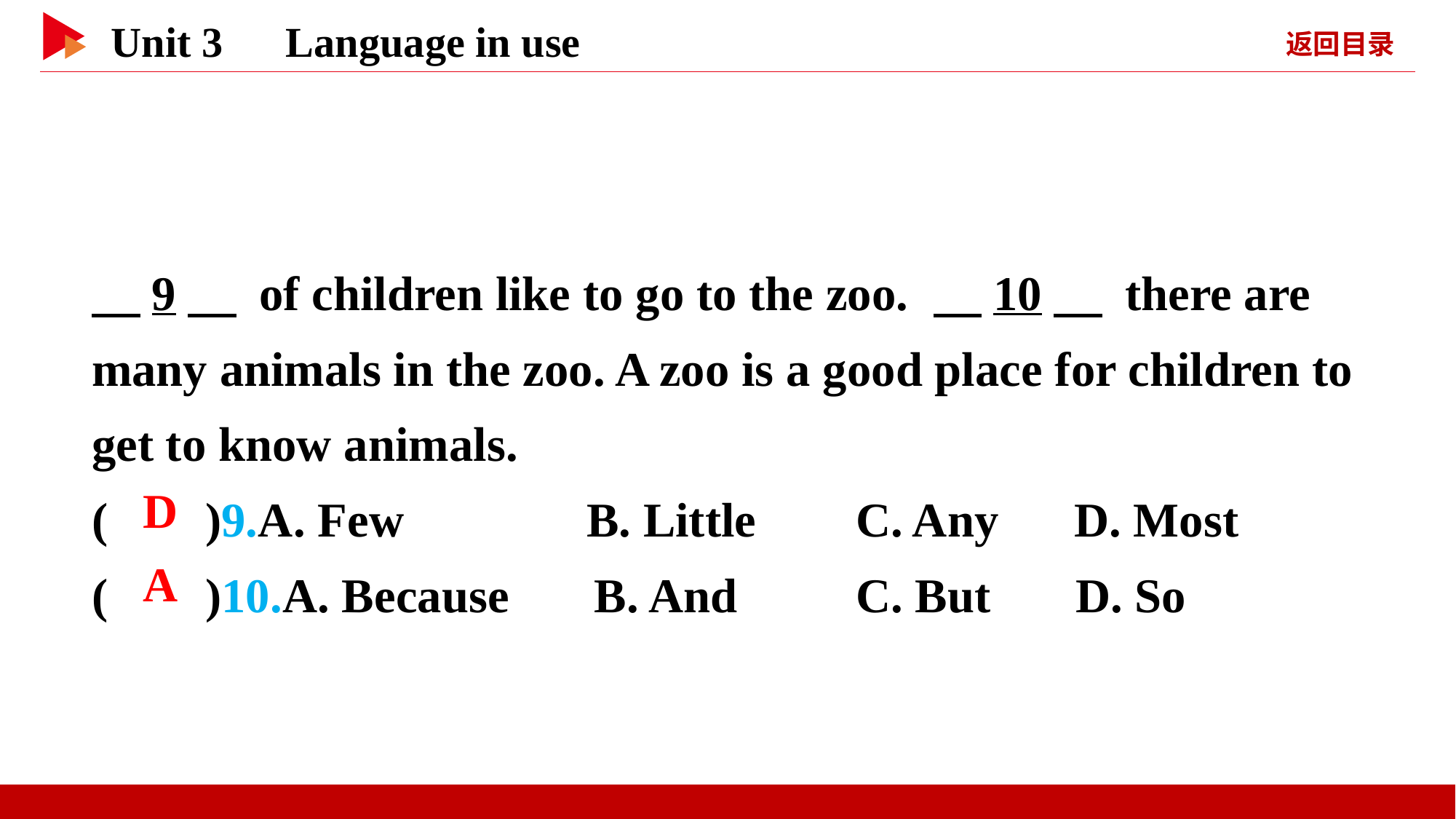

9　 of children like to go to the zoo. 　10　 there are many animals in the zoo. A zoo is a good place for children to get to know animals.
(        )9.A. Few               B. Little	C. Any   	D. Most
(        )10.A. Because       B. And		C. But       D. So
   D
   A